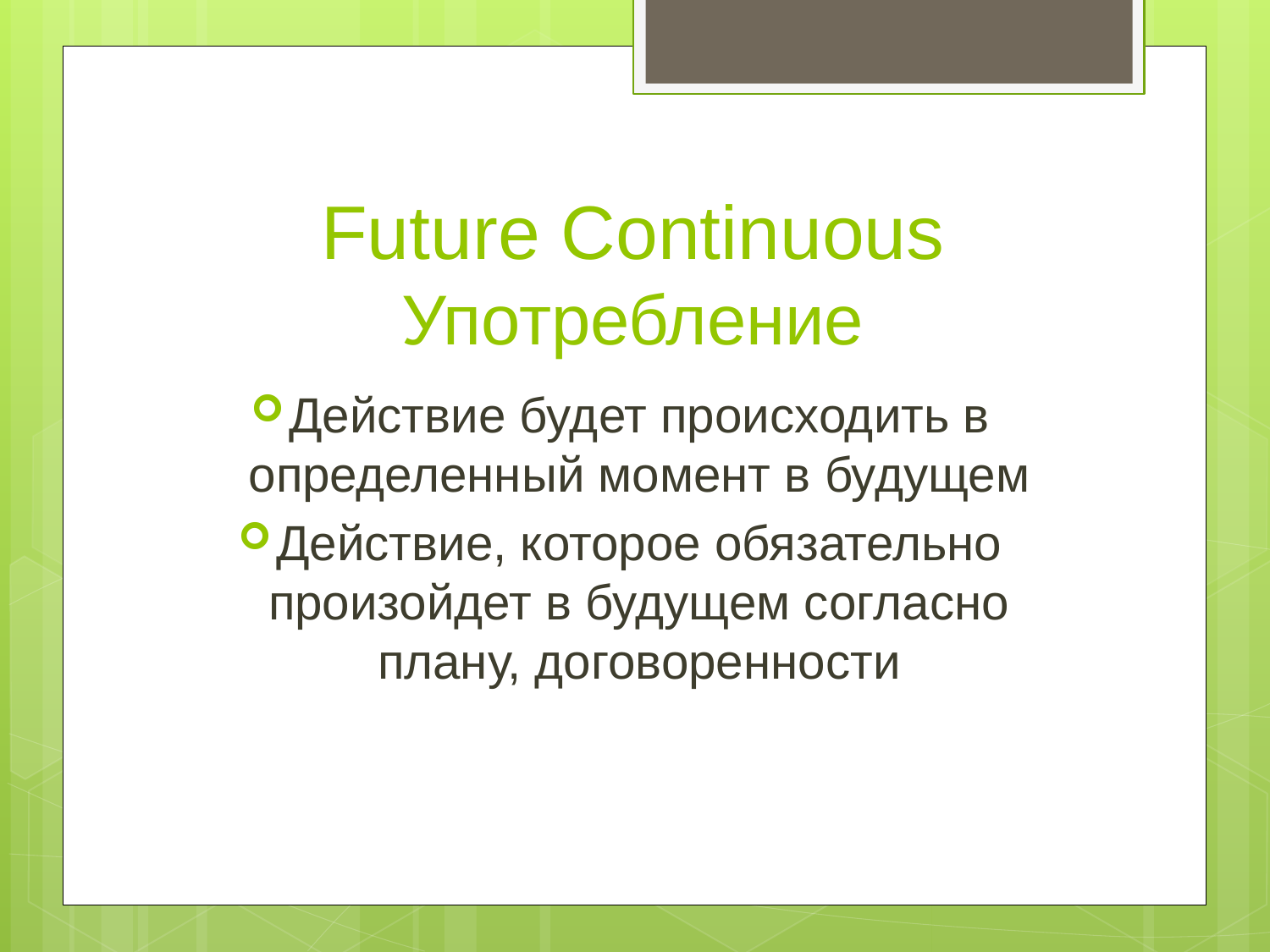

# Future Continuous Употребление

Действие будет происходить в определенный момент в будущем
Действие, которое обязательно произойдет в будущем согласно плану, договоренности